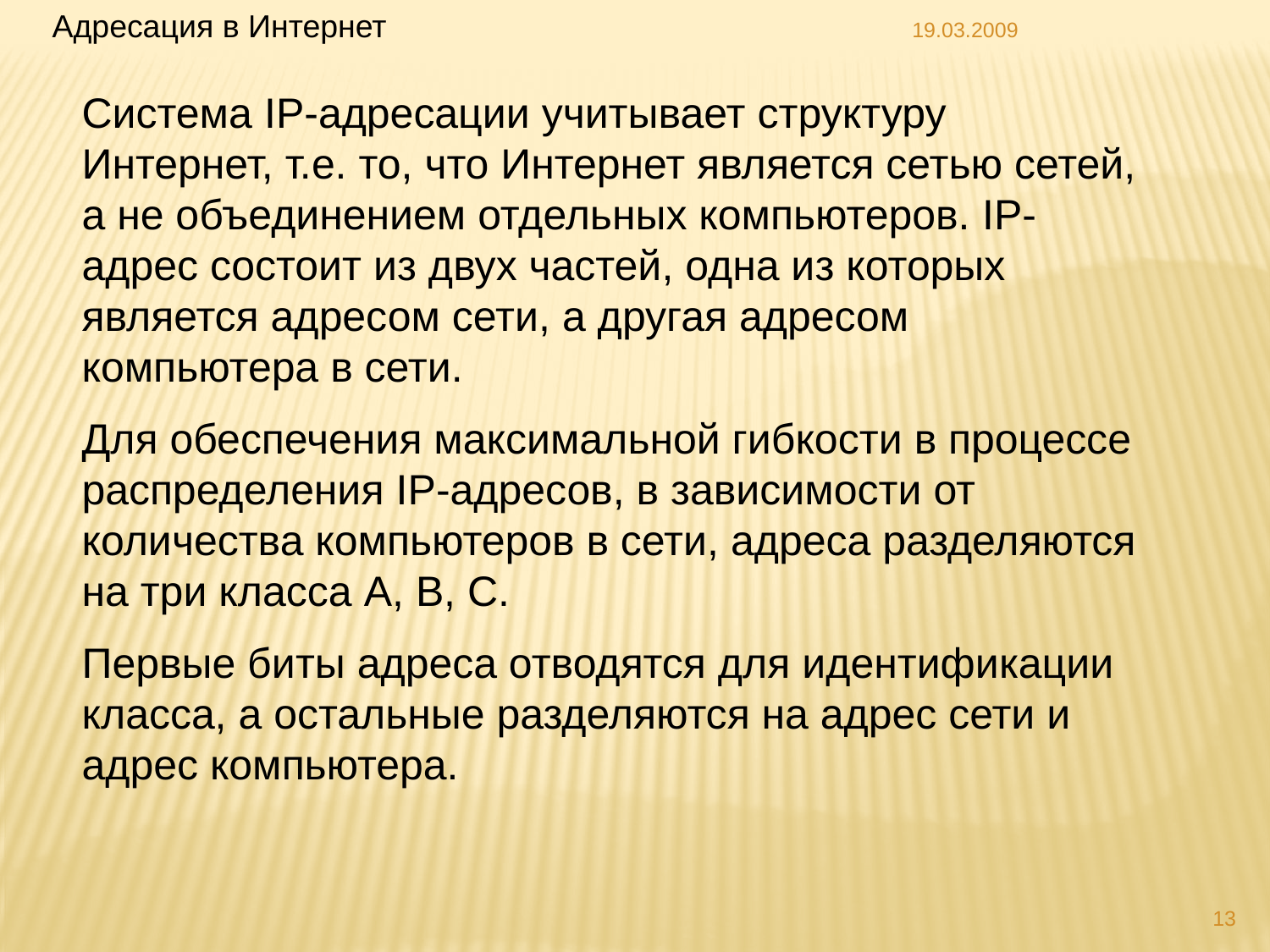

Адресация в Интернет
19.03.2009
Система IP-адресации учитывает структуру Интернет, т.е. то, что Интернет является сетью сетей, а не объединением отдельных компьютеров. IP-адрес состоит из двух частей, одна из которых является адресом сети, а другая адресом компьютера в сети.
Для обеспечения максимальной гибкости в процессе распределения IP-адресов, в зависимости от количества компьютеров в сети, адреса разделяются на три класса A, B, C.
Первые биты адреса отводятся для идентификации класса, а остальные разделяются на адрес сети и адрес компьютера.
13